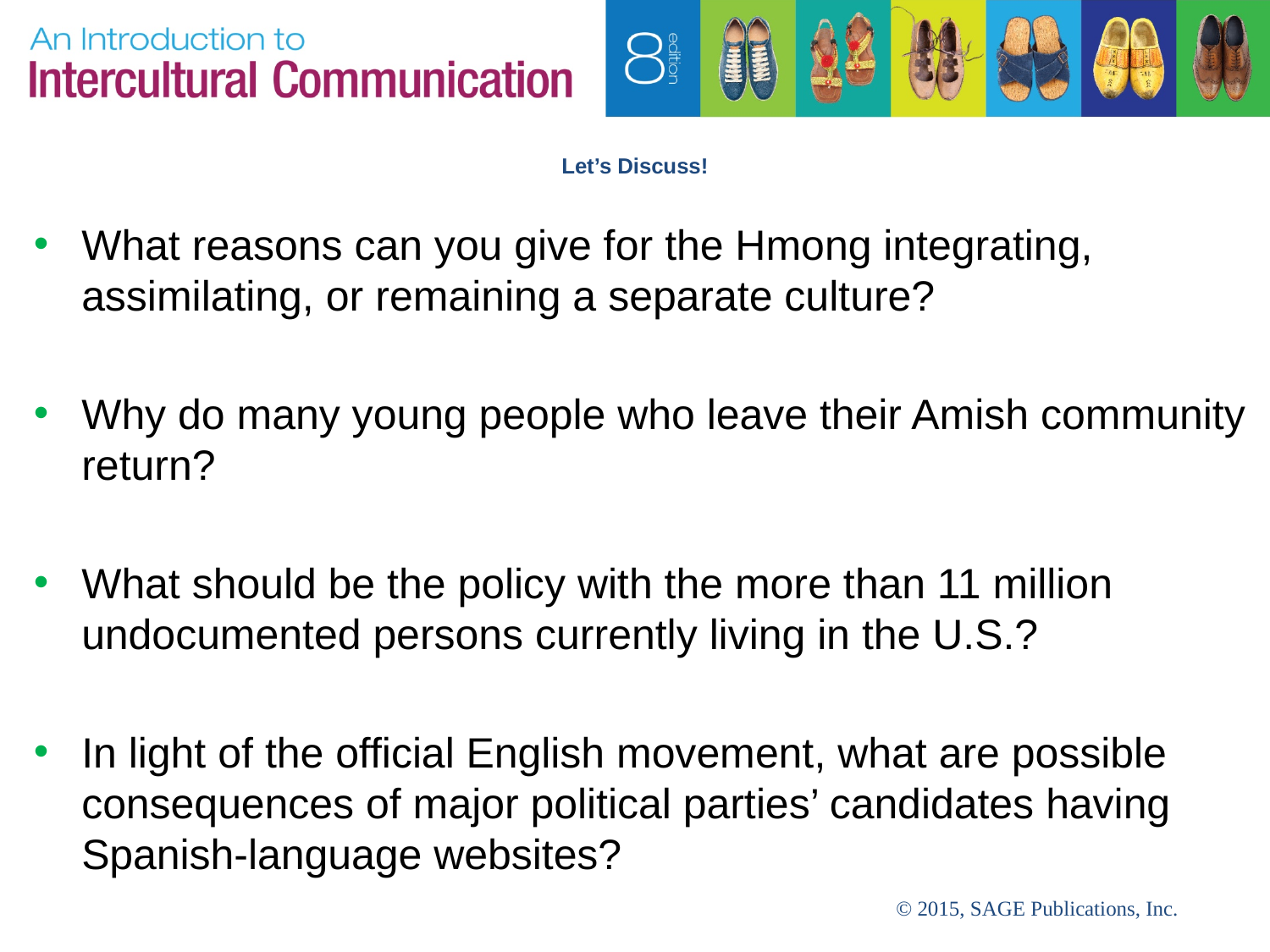

# Let’s Discuss!
What reasons can you give for the Hmong integrating, assimilating, or remaining a separate culture?

Why do many young people who leave their Amish community return?

What should be the policy with the more than 11 million undocumented persons currently living in the U.S.?

In light of the official English movement, what are possible consequences of major political parties’ candidates having Spanish-language websites?
© 2015, SAGE Publications, Inc.